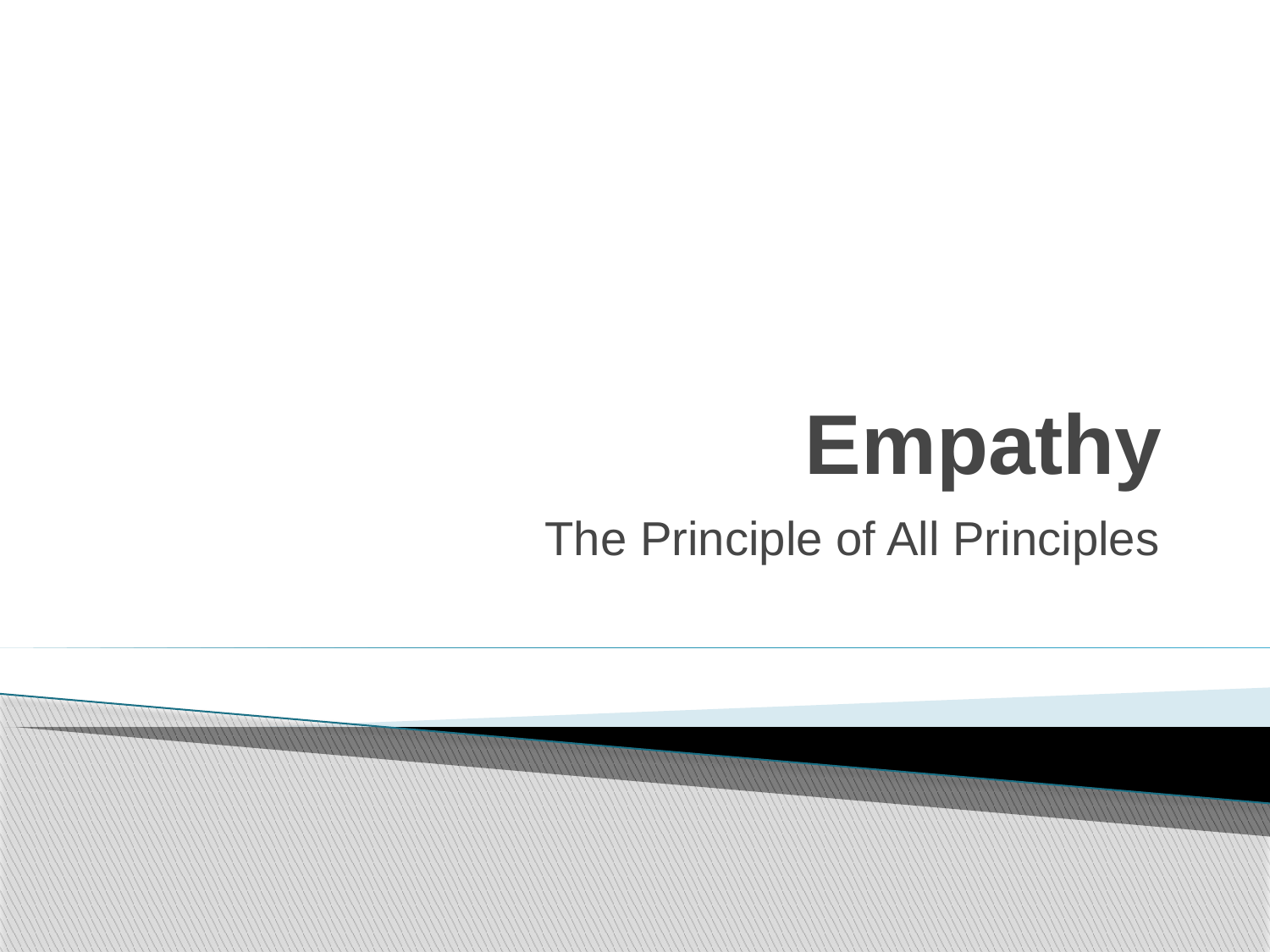

# Empathy
The Principle of All Principles